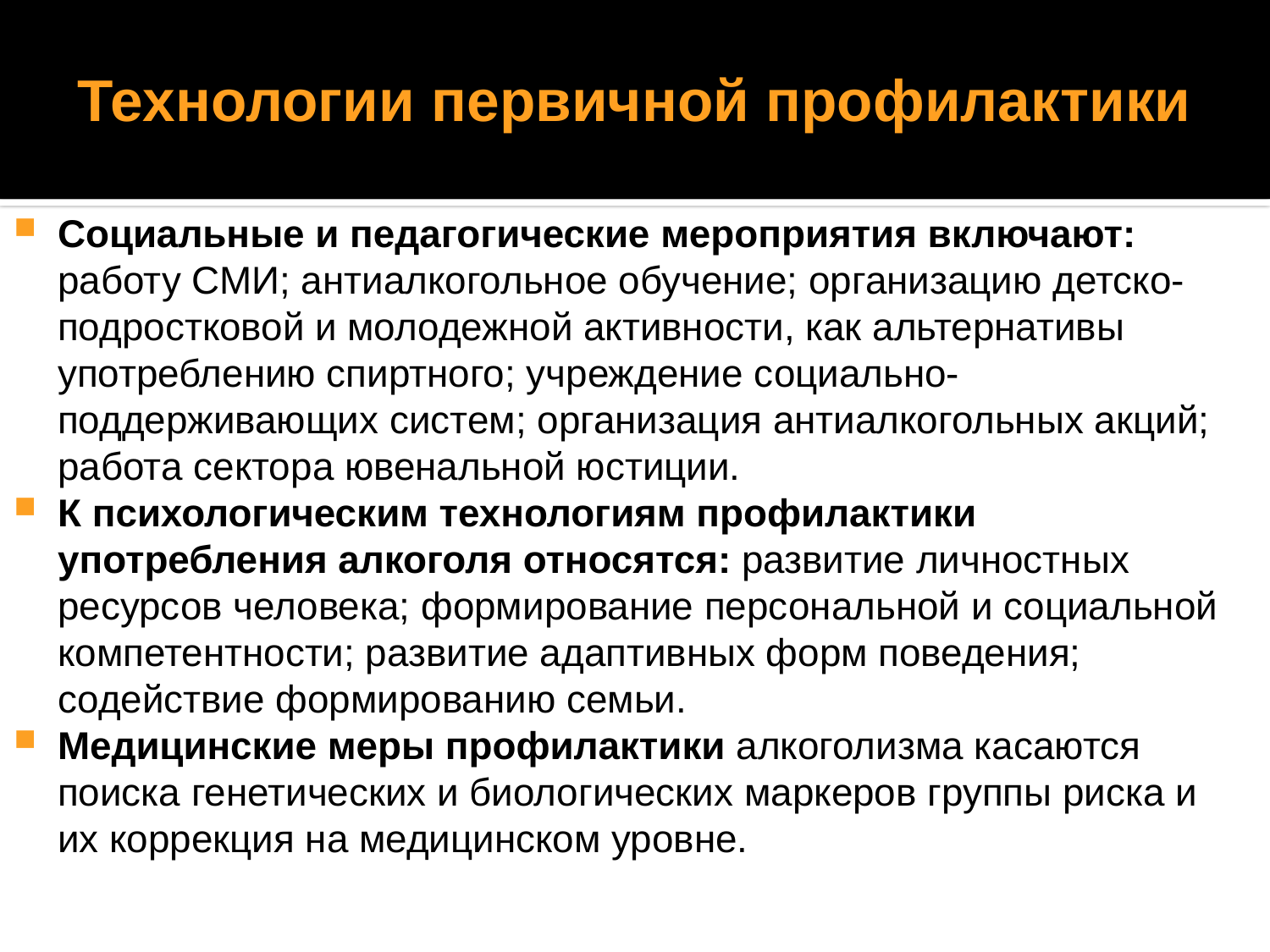

# Технологии первичной профилактики
Социальные и педагогические мероприятия включают: работу СМИ; антиалкогольное обучение; организацию детско-подростковой и молодежной активности, как альтернативы употреблению спиртного; учреждение социально-поддерживающих систем; организация антиалкогольных акций; работа сектора ювенальной юстиции.
К психологическим технологиям профилактики употребления алкоголя относятся: развитие личностных ресурсов человека; формирование персональной и социальной компетентности; развитие адаптивных форм поведения; содействие формированию семьи.
Медицинские меры профилактики алкоголизма касаются поиска генетических и биологических маркеров группы риска и их коррекция на медицинском уровне.